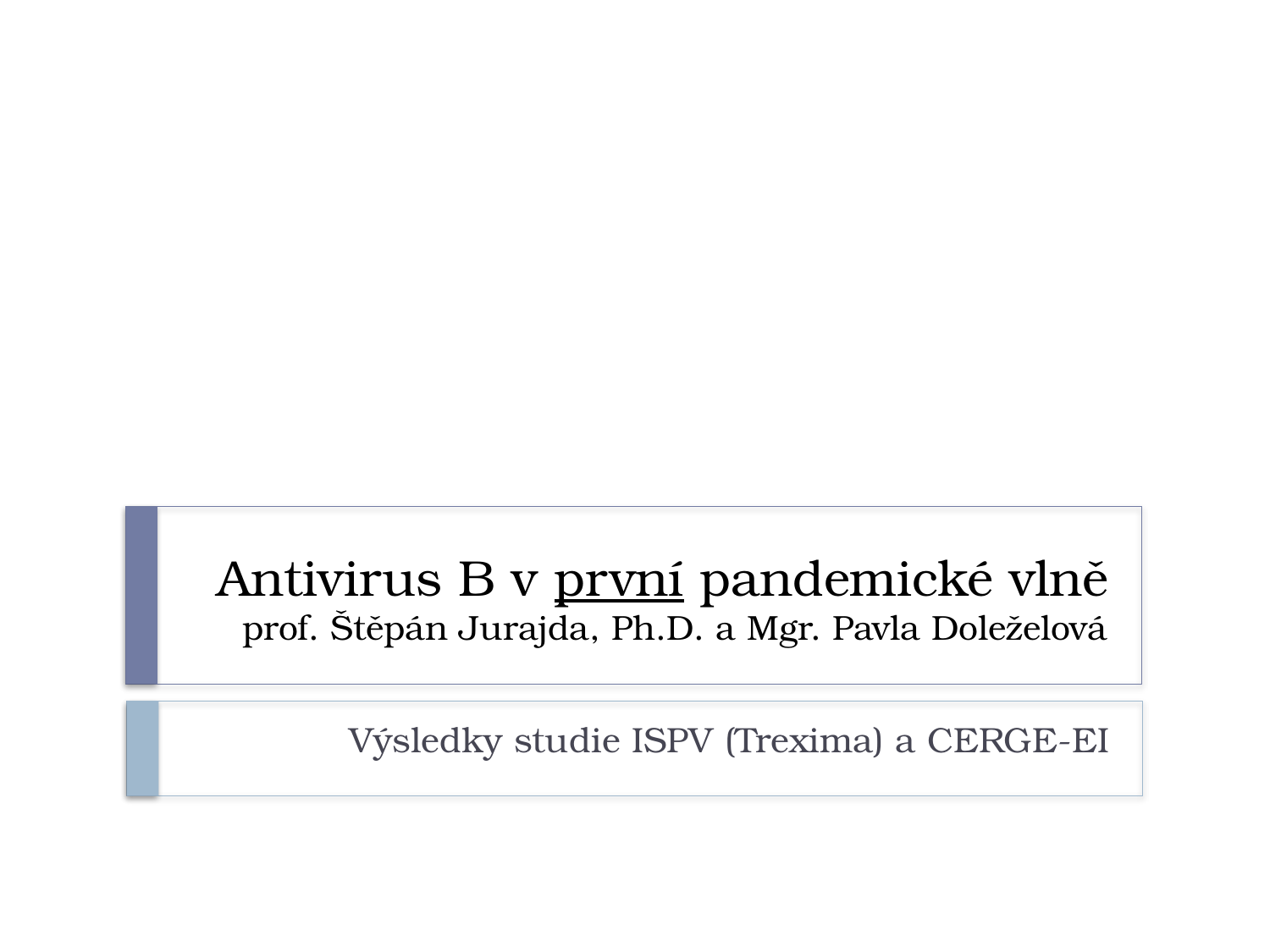

# Antivirus B v první pandemické vlně prof. Štěpán Jurajda, Ph.D. a Mgr. Pavla Doleželová
Výsledky studie ISPV (Trexima) a CERGE-EI